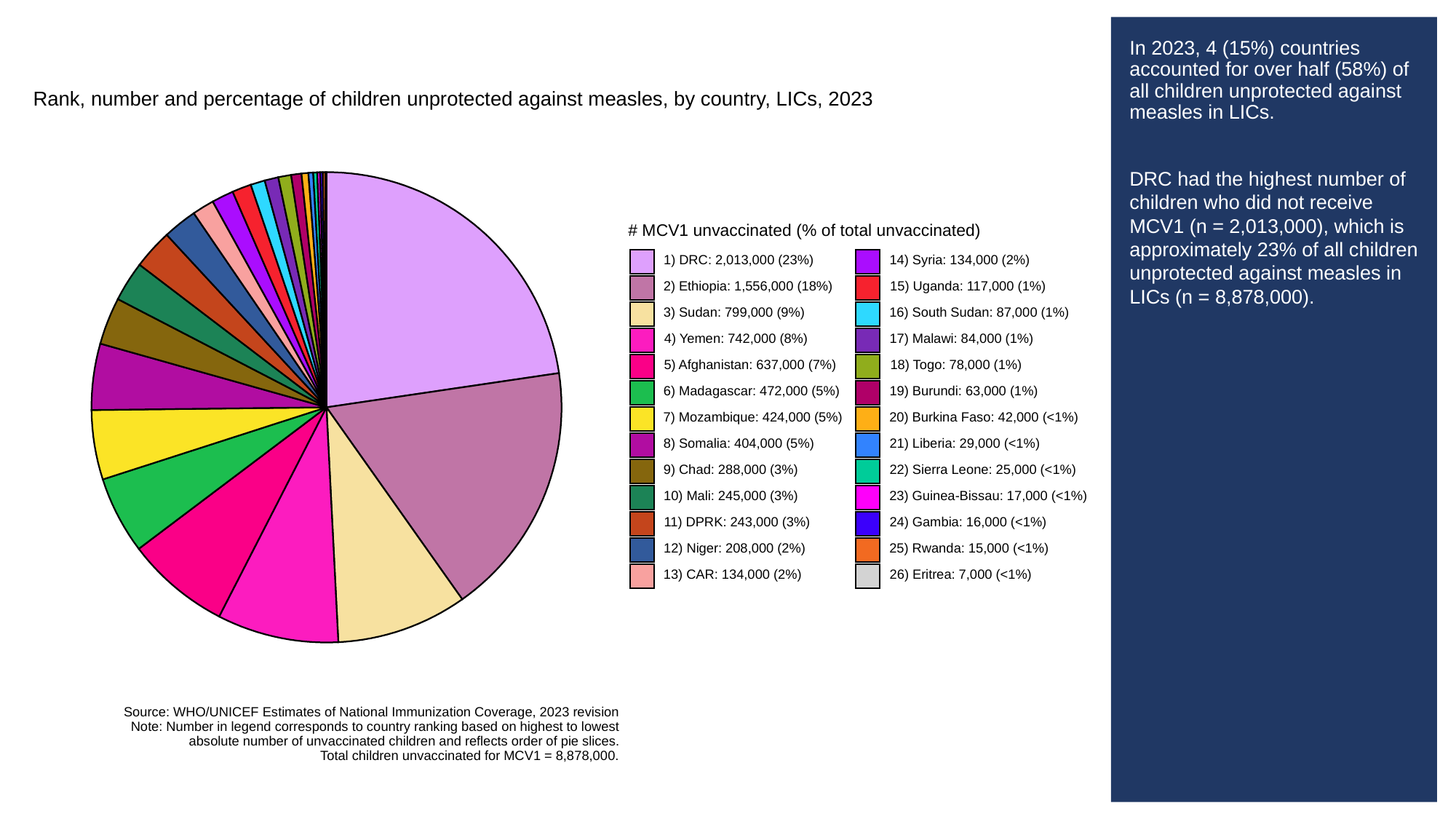

# In 2023, 4 (15%) countries accounted for over half (58%) of all children unprotected against measles in LICs.

DRC had the highest number of children who did not receive MCV1 (n = 2,013,000), which is approximately 23% of all children unprotected against measles in LICs (n = 8,878,000).

Rank, number and percentage of children unprotected against measles, by country, LICs, 2023

# MCV1 unvaccinated (% of total unvaccinated)

1) DRC: 2,013,000 (23%)
14) Syria: 134,000 (2%)

2) Ethiopia: 1,556,000 (18%)
15) Uganda: 117,000 (1%)

3) Sudan: 799,000 (9%)
16) South Sudan: 87,000 (1%)

4) Yemen: 742,000 (8%)
17) Malawi: 84,000 (1%)

5) Afghanistan: 637,000 (7%)
18) Togo: 78,000 (1%)

6) Madagascar: 472,000 (5%)
19) Burundi: 63,000 (1%)

7) Mozambique: 424,000 (5%)
20) Burkina Faso: 42,000 (<1%)

8) Somalia: 404,000 (5%)
21) Liberia: 29,000 (<1%)

9) Chad: 288,000 (3%)
22) Sierra Leone: 25,000 (<1%)

10) Mali: 245,000 (3%)
23) Guinea-Bissau: 17,000 (<1%)

11) DPRK: 243,000 (3%)
24) Gambia: 16,000 (<1%)

12) Niger: 208,000 (2%)
25) Rwanda: 15,000 (<1%)

13) CAR: 134,000 (2%)
26) Eritrea: 7,000 (<1%)
Source: WHO/UNICEF Estimates of National Immunization Coverage, 2023 revision
Note: Number in legend corresponds to country ranking based on highest to lowest
absolute number of unvaccinated children and reflects order of pie slices.
Total children unvaccinated for MCV1 = 8,878,000.